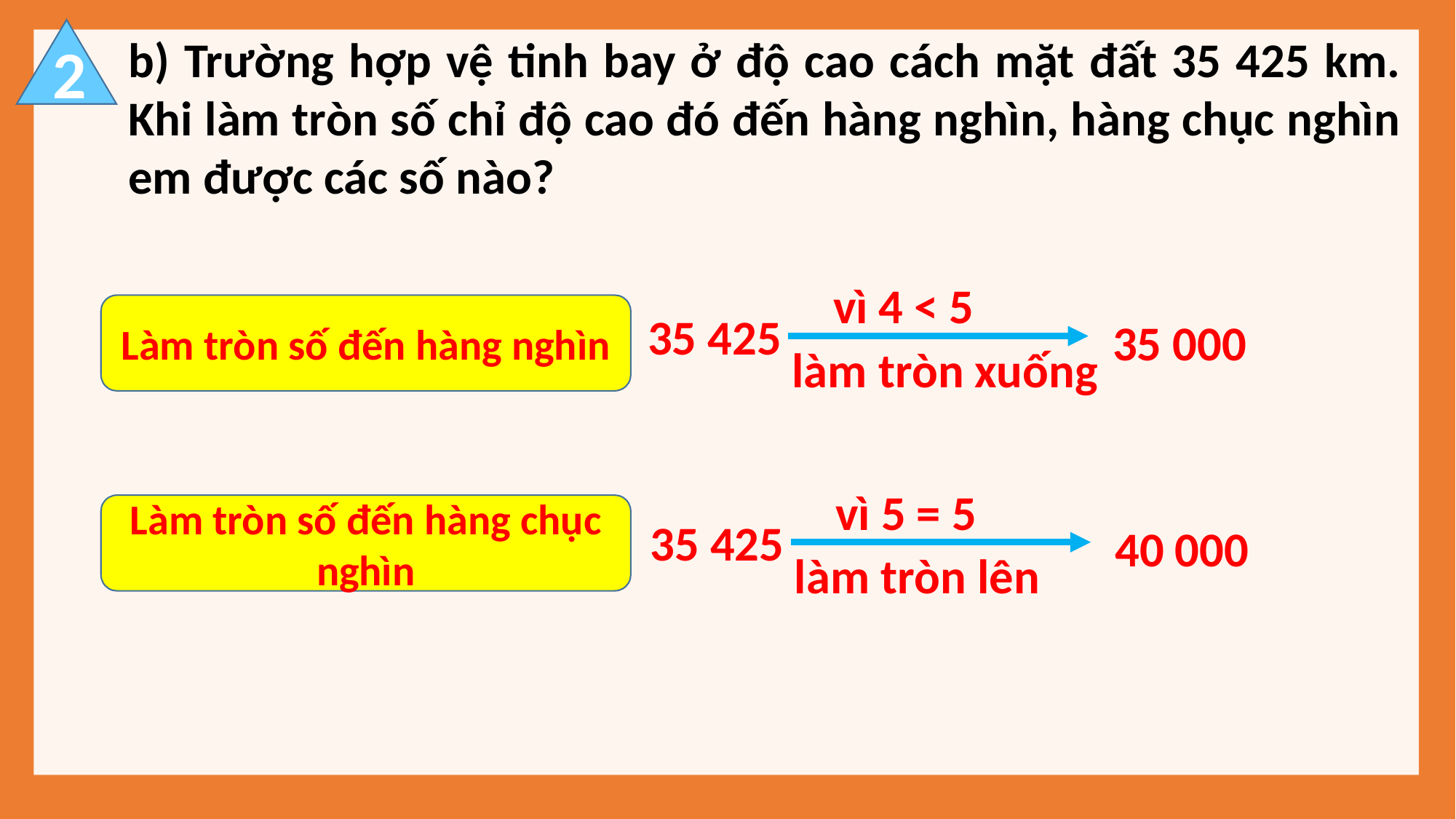

2
b) Trường hợp vệ tinh bay ở độ cao cách mặt đất 35 425 km. Khi làm tròn số chỉ độ cao đó đến hàng nghìn, hàng chục nghìn em được các số nào?
vì 4 < 5
Làm tròn số đến hàng nghìn
35 425
35 000
làm tròn xuống
vì 5 = 5
Làm tròn số đến hàng chục nghìn
35 425
40 000
làm tròn lên